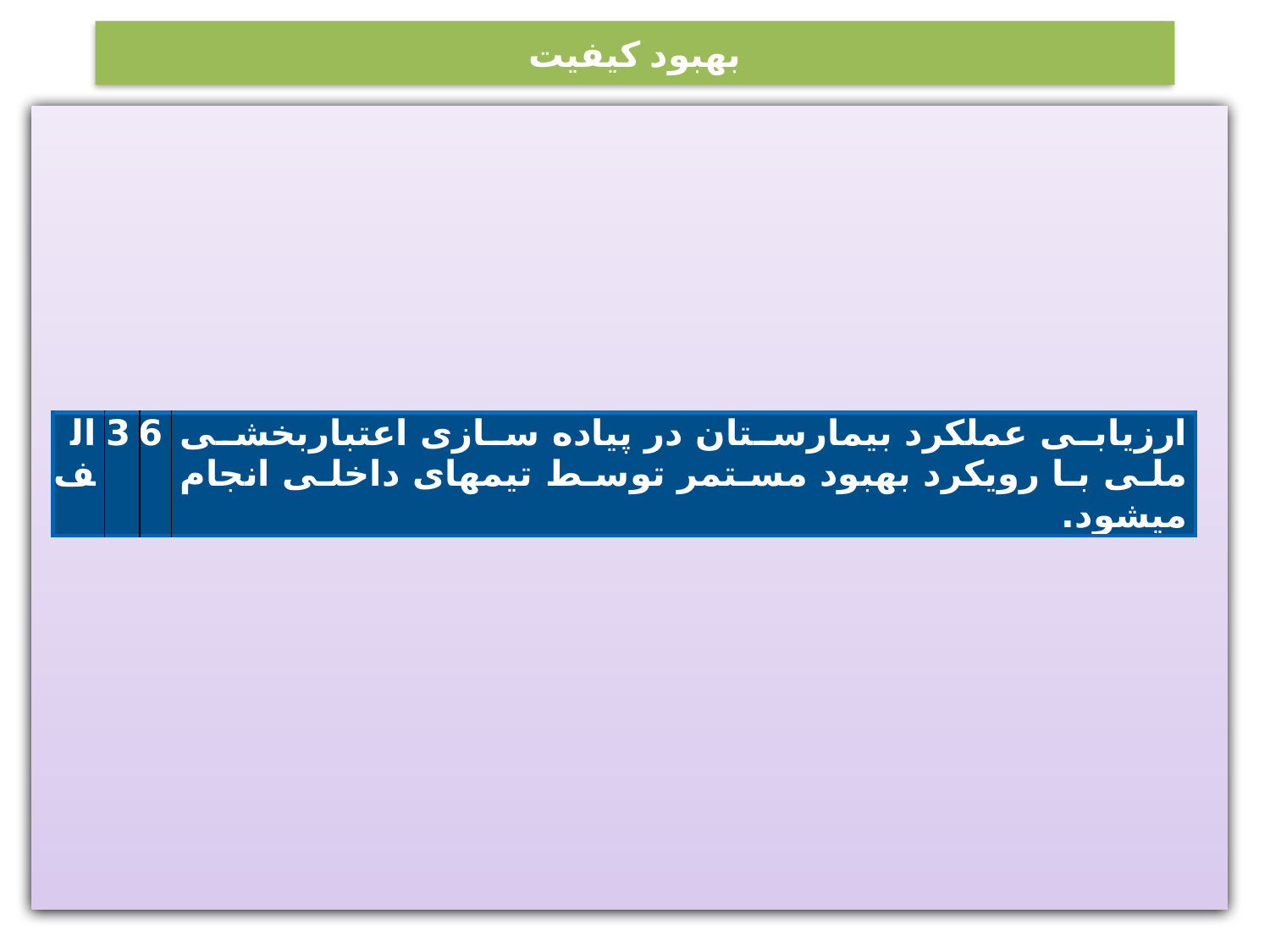

# بهبود کيفيت

| الف | 3 | 6 | ارزیابی عملکرد بیمارستان در پیاده سازی اعتباربخشی ملی با رویکرد بهبود مستمر توسط تیم‏های داخلی انجام مي‏شود. |
| --- | --- | --- | --- |